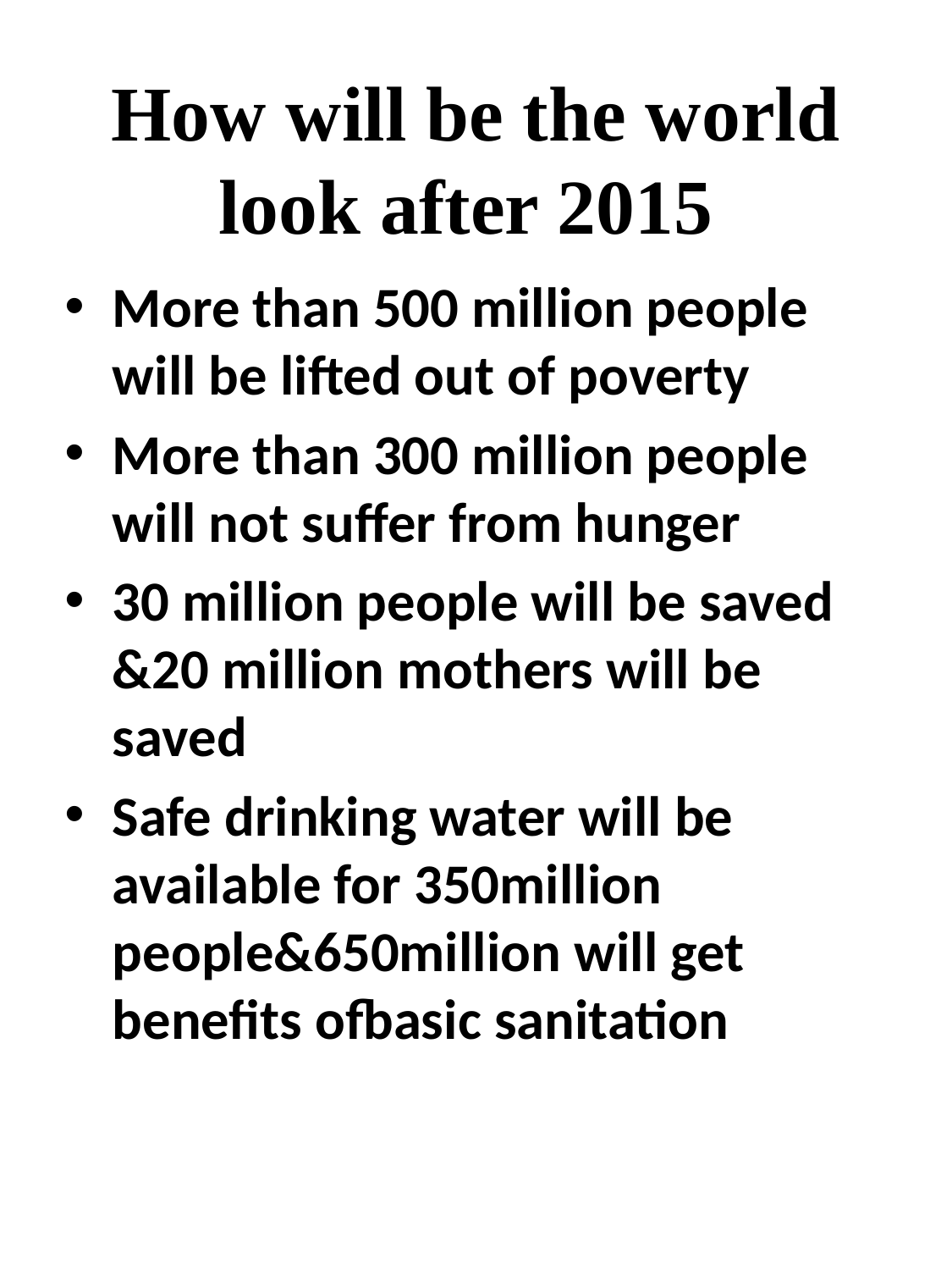

# How will be the world look after 2015
More than 500 million people will be lifted out of poverty
More than 300 million people will not suffer from hunger
30 million people will be saved &20 million mothers will be saved
Safe drinking water will be available for 350million people&650million will get benefits ofbasic sanitation